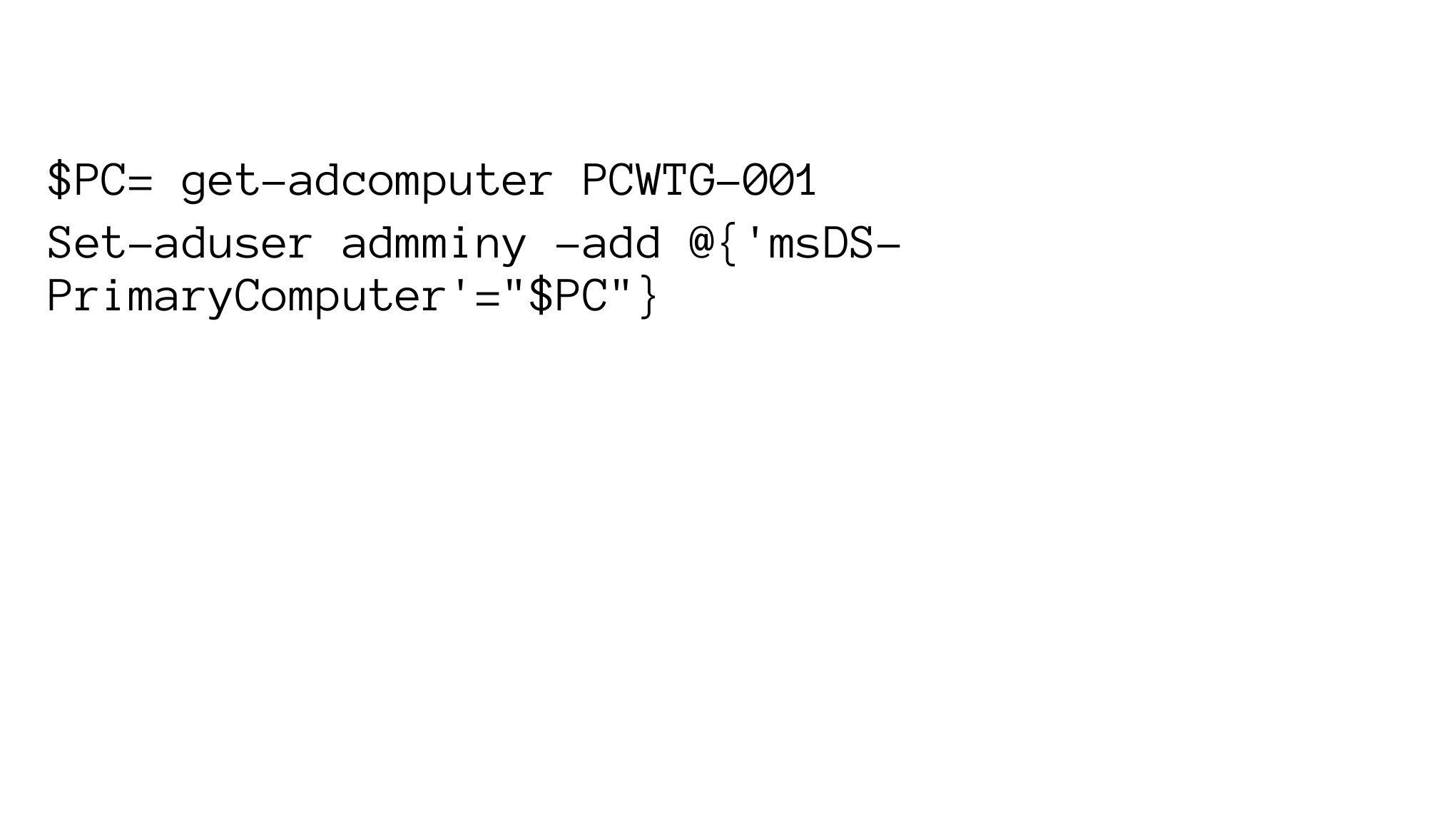

#
$PC= get-adcomputer PCWTG-001
Set-aduser admminy -add @{'msDS-PrimaryComputer'="$PC"}